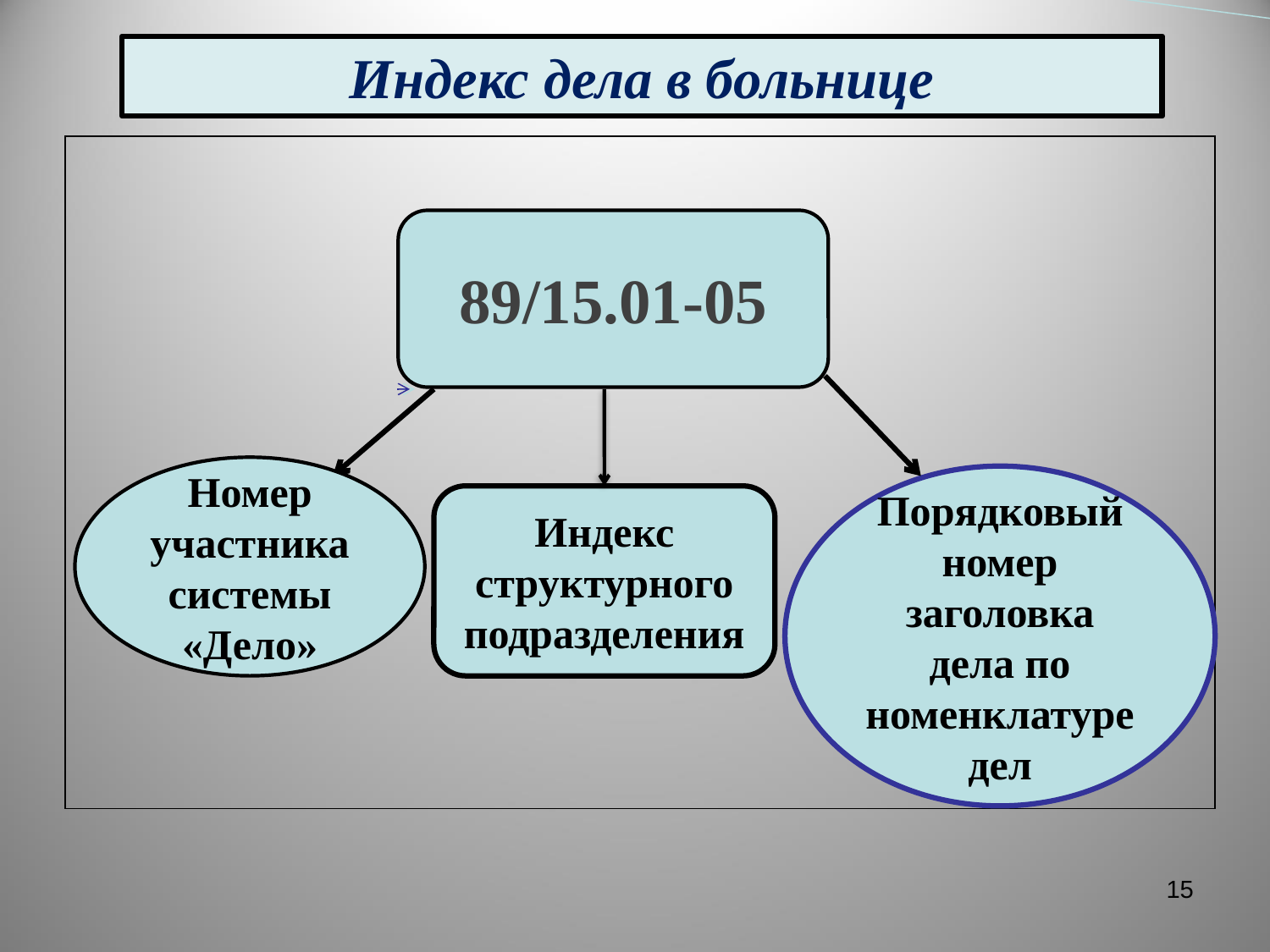

Индекс дела в больнице

89/15.01-05
Номер участника системы «Дело»
Порядковый номер заголовка дела по номенклатуре дел
Индекс структурного подразделения
15